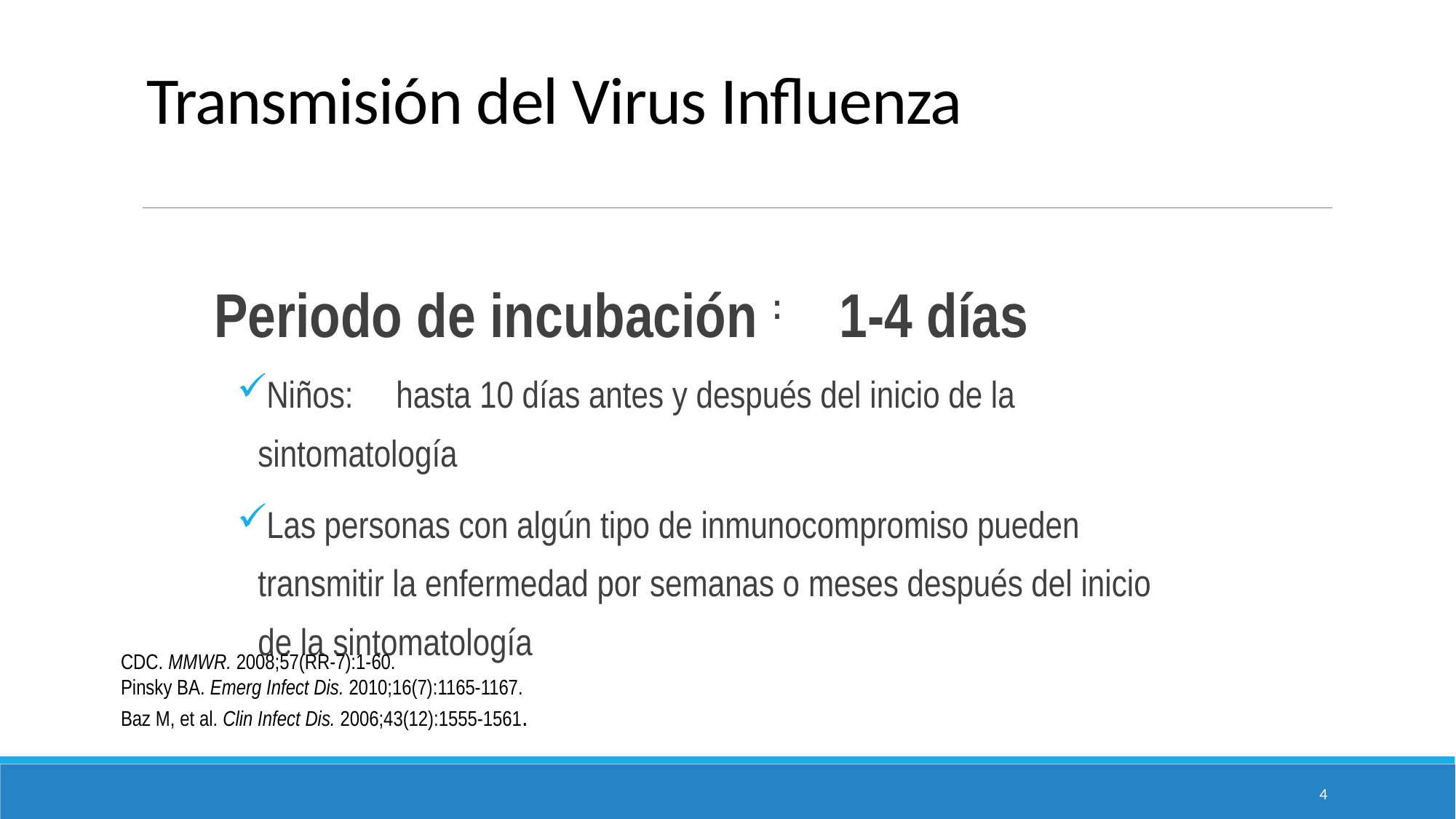

# Transmisión del Virus Influenza
Periodo de incubación :       1-4 días
Niños:     hasta 10 días antes y después del inicio de la sintomatología
Las personas con algún tipo de inmunocompromiso pueden transmitir la enfermedad por semanas o meses después del inicio de la sintomatología

CDC. MMWR. 2008;57(RR-7):1-60.
Pinsky BA. Emerg Infect Dis. 2010;16(7):1165-1167.
Baz M, et al. Clin Infect Dis. 2006;43(12):1555-1561.
4